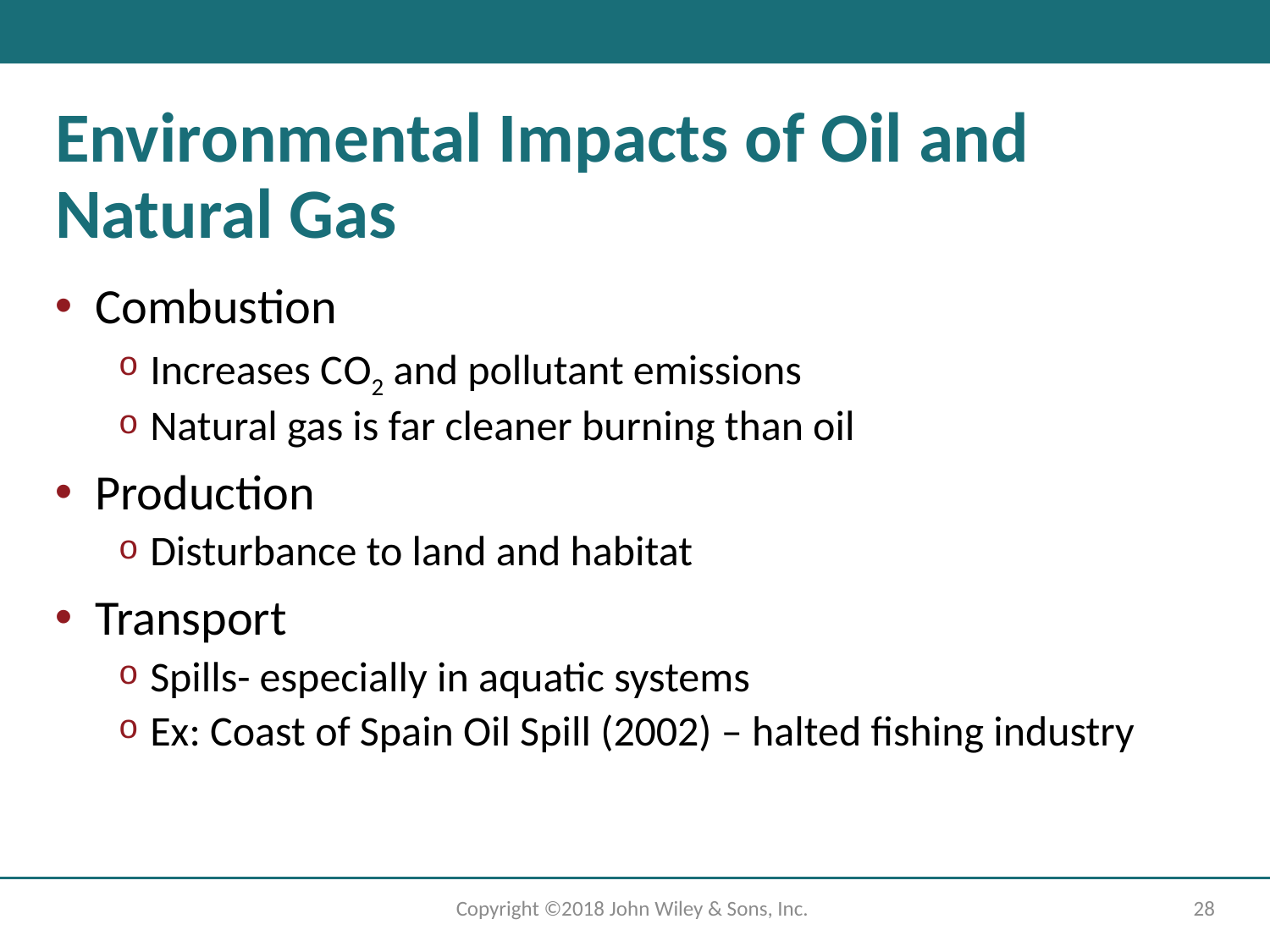

# Environmental Impacts of Oil and Natural Gas
Combustion
Increases C O2 and pollutant emissions
Natural gas is far cleaner burning than oil
Production
Disturbance to land and habitat
Transport
Spills- especially in aquatic systems
Ex: Coast of Spain Oil Spill (2002) – halted fishing industry
Copyright ©2018 John Wiley & Sons, Inc.
28